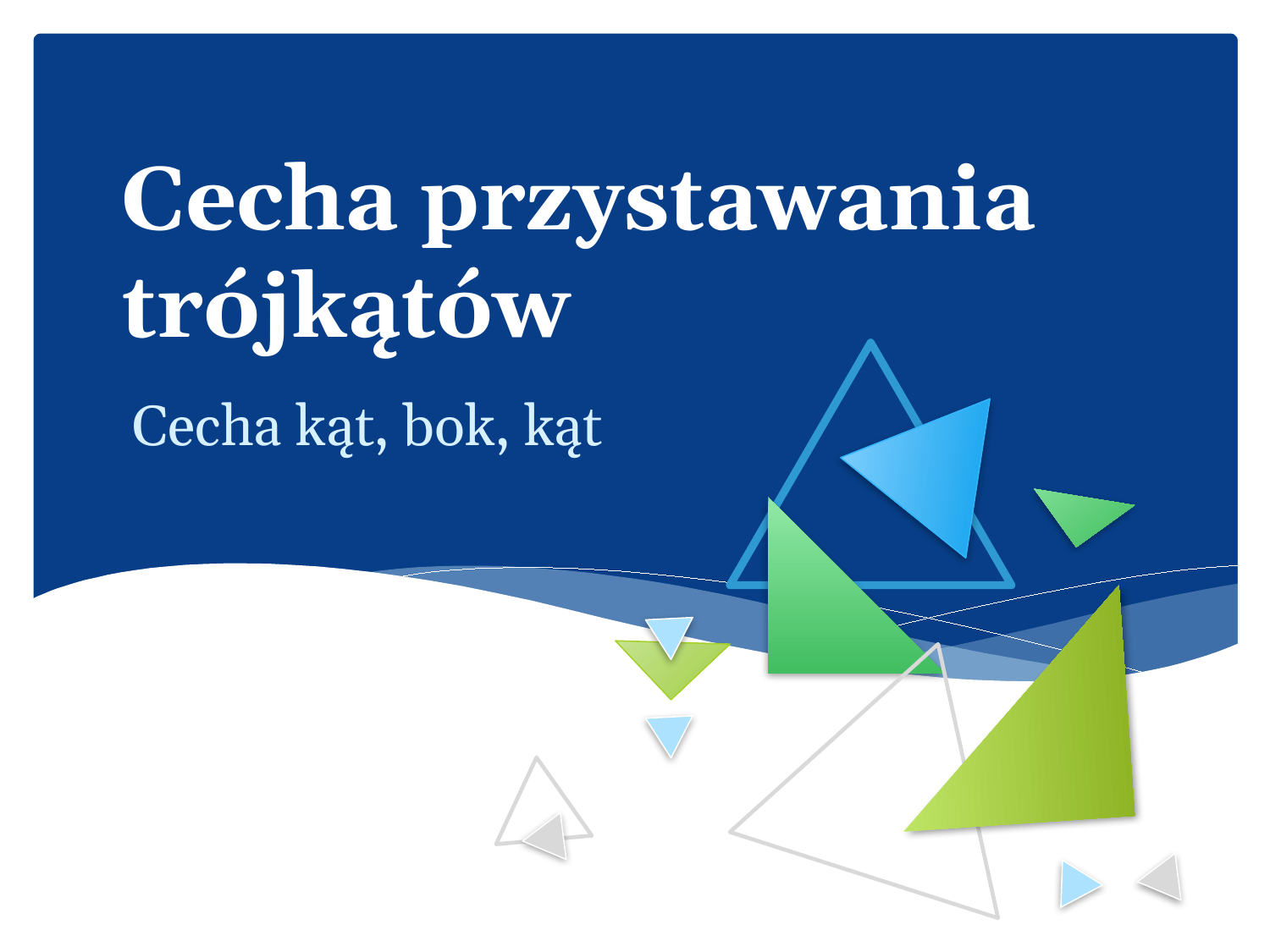

# Cecha przystawania trójkątów

Cecha kąt, bok, kąt